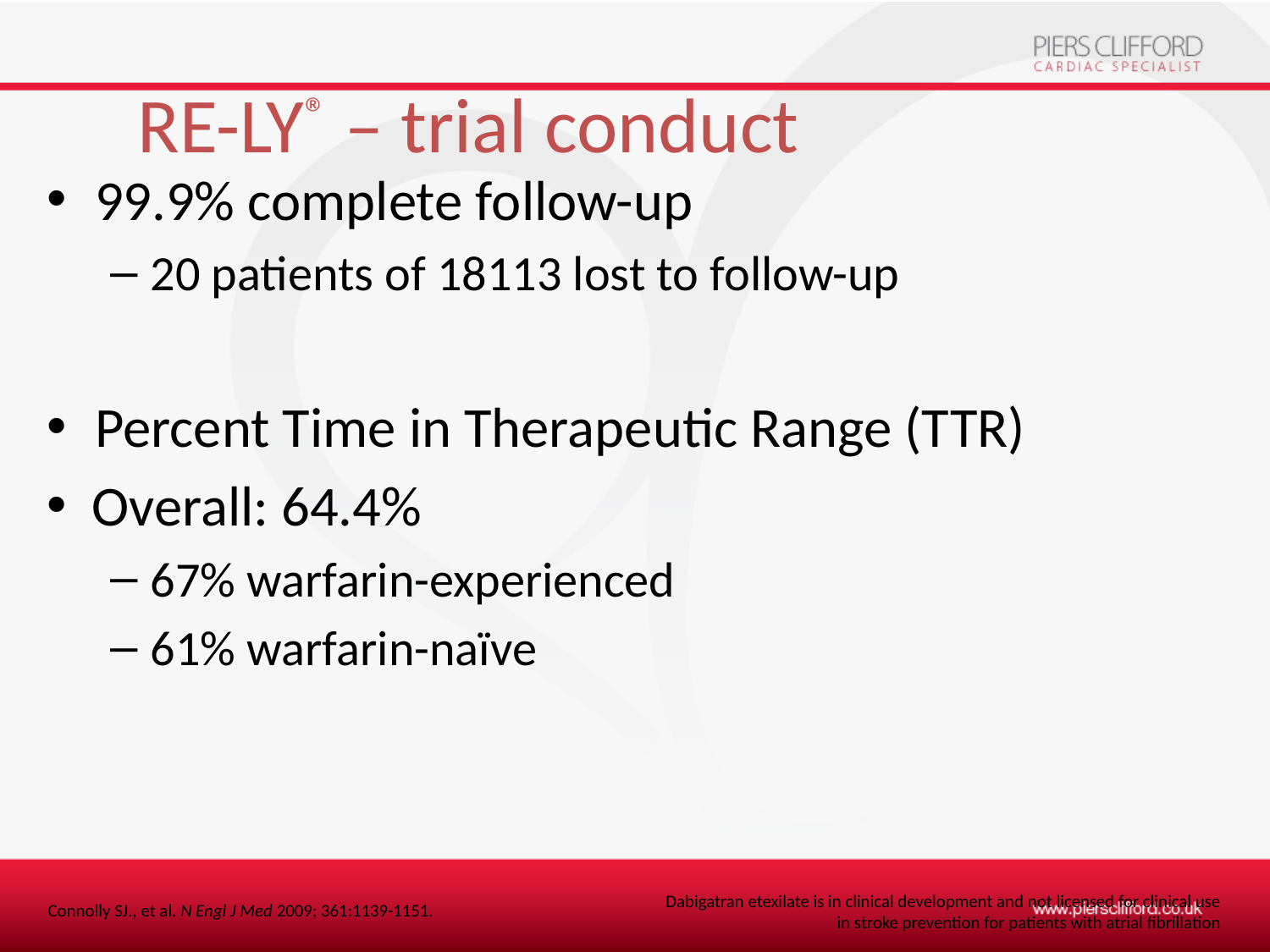

# RE-LY® – trial conduct
99.9% complete follow-up
20 patients of 18113 lost to follow-up

Percent Time in Therapeutic Range (TTR)
 Overall: 64.4%
67% warfarin-experienced
61% warfarin-naïve
Dabigatran etexilate is in clinical development and not licensed for clinical use in stroke prevention for patients with atrial fibrillation
Connolly SJ., et al. N Engl J Med 2009; 361:1139-1151.